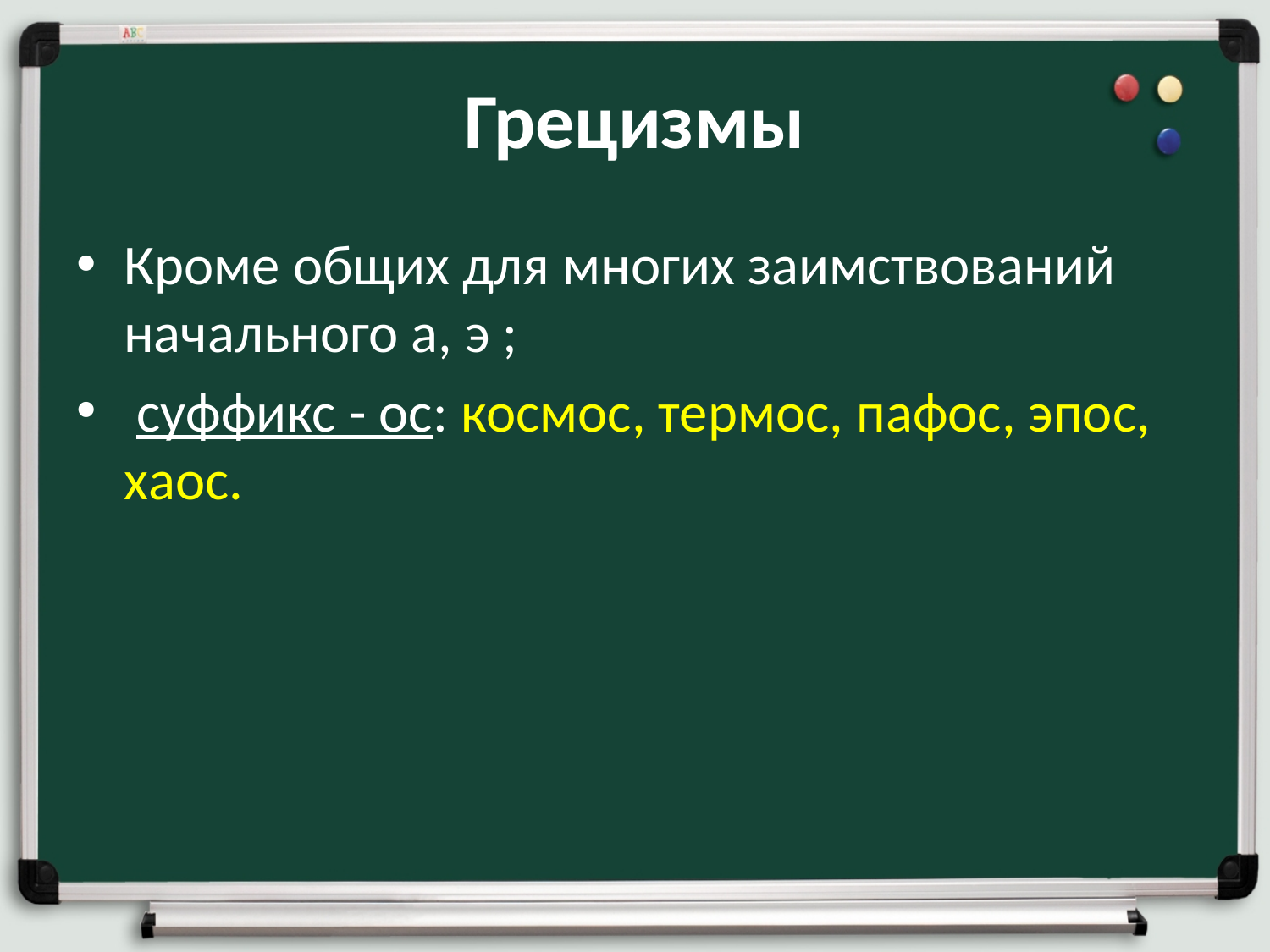

# Грецизмы
Кроме общих для многих заимствований начального а, э ;
 суффикс - ос: космос, термос, пафос, эпос, хаос.